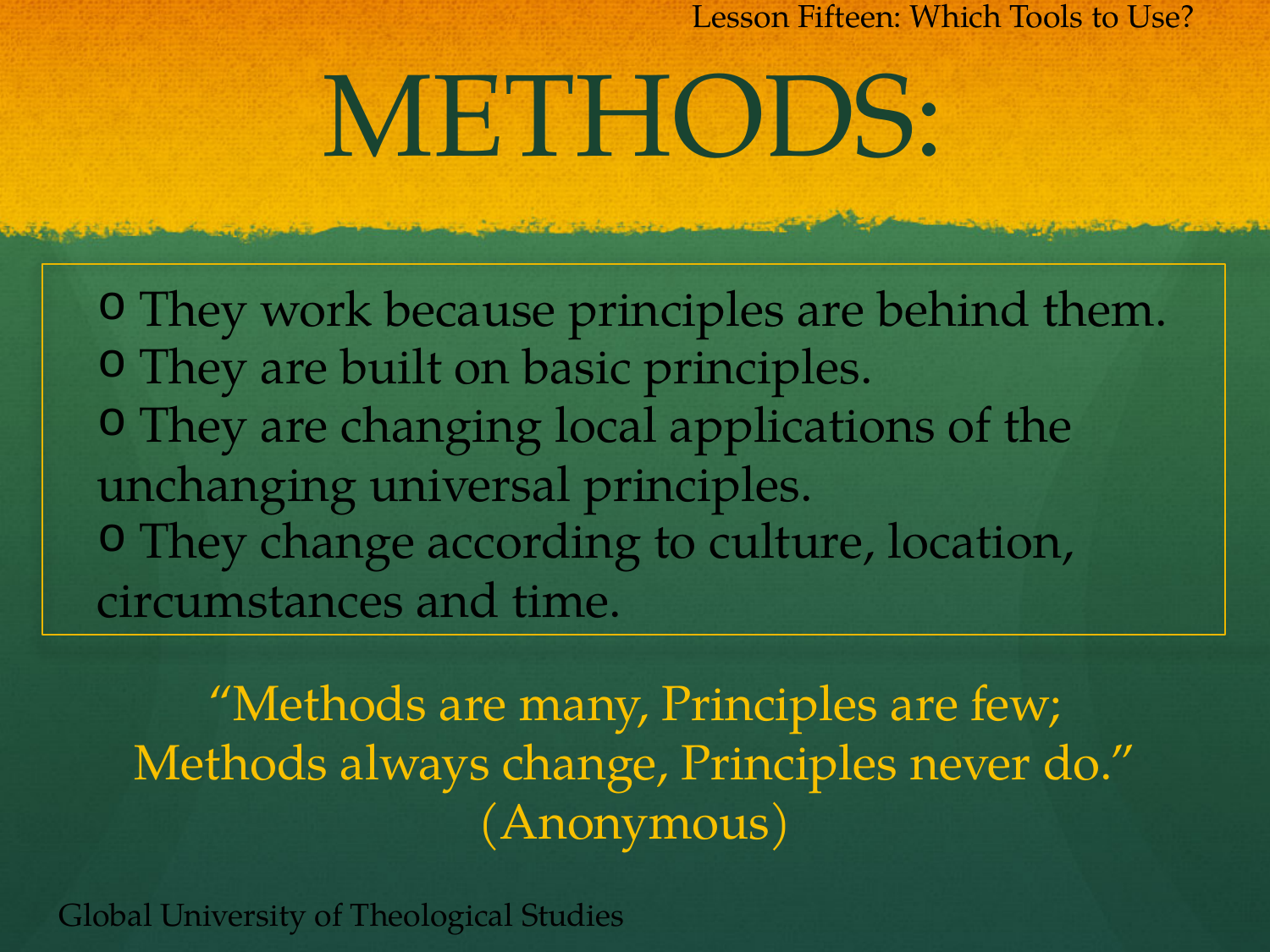

Lesson Fifteen: Which Tools to Use?

# Methods:

 They work because principles are behind them.
 They are built on basic principles.
 They are changing local applications of the unchanging universal principles.
 They change according to culture, location, circumstances and time.
“Methods are many, Principles are few;
Methods always change, Principles never do.”
(Anonymous)
Global University of Theological Studies